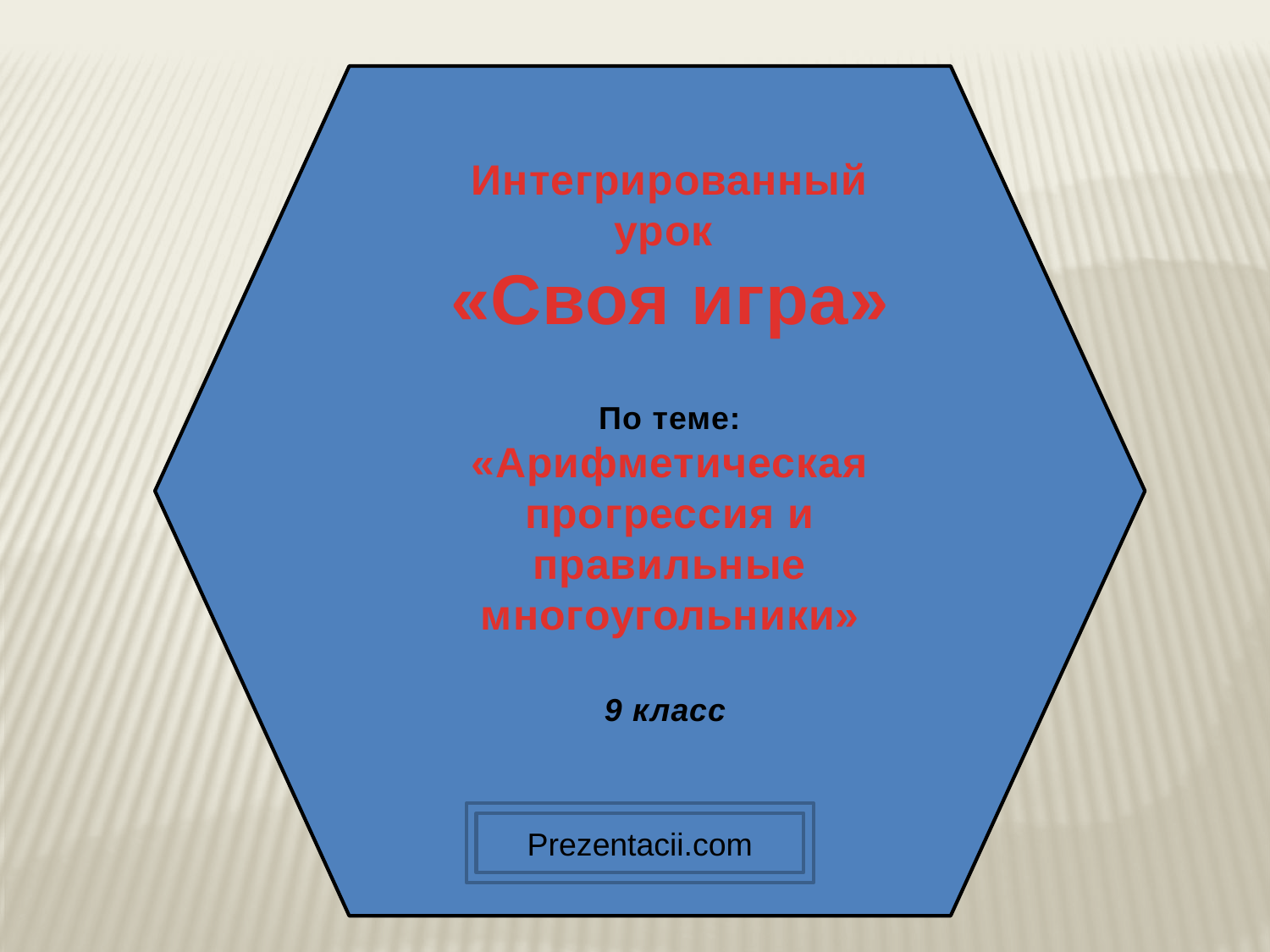

Интегрированный урок
«Своя игра»

По теме: «Арифметическая прогрессия и правильные многоугольники»

9 класс
Prezentacii.com